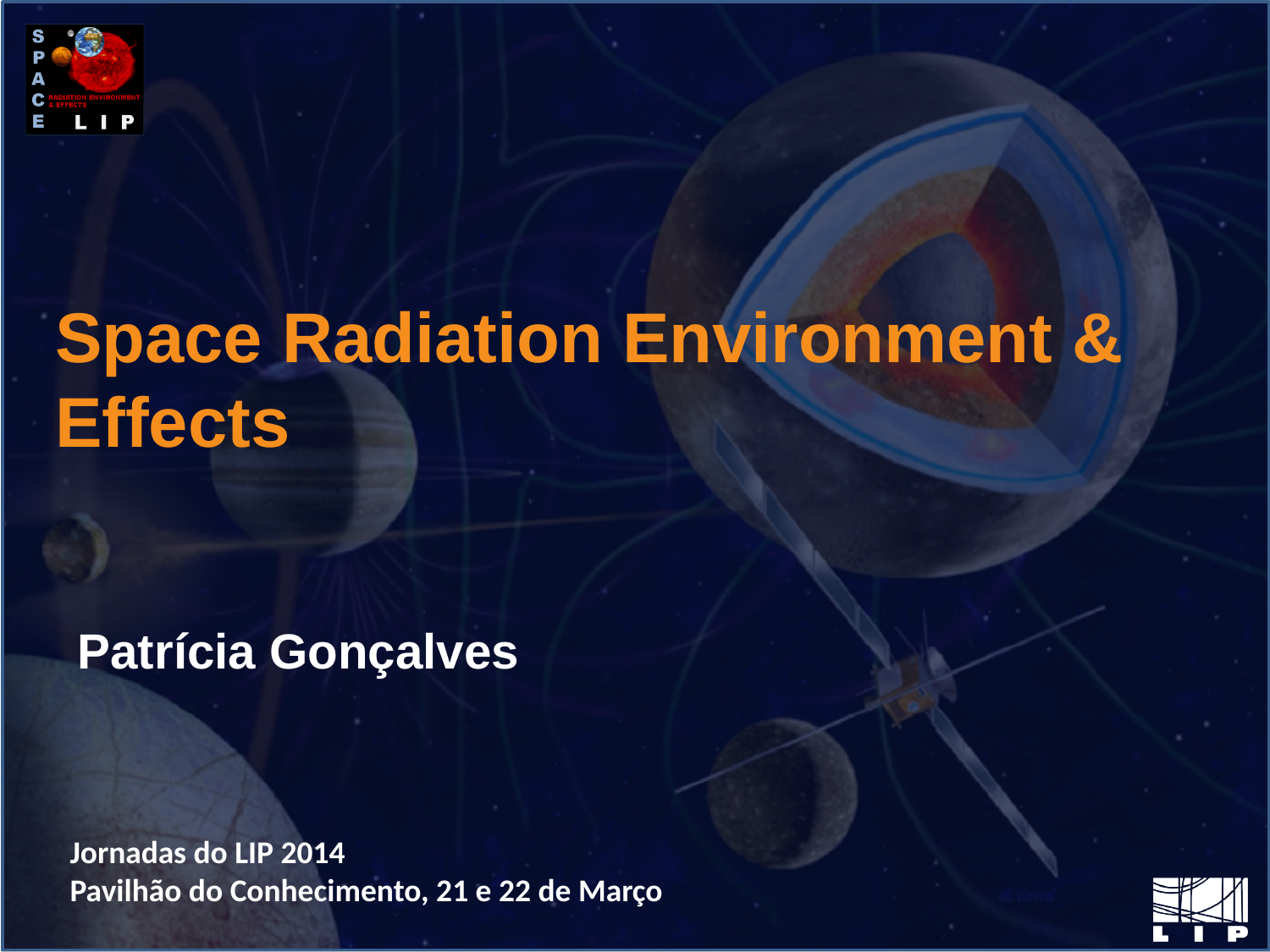

# Space Radiation Environment & Effects

Patrícia Gonçalves

Jornadas do LIP 2014
Pavilhão do Conhecimento, 21 e 22 de Março